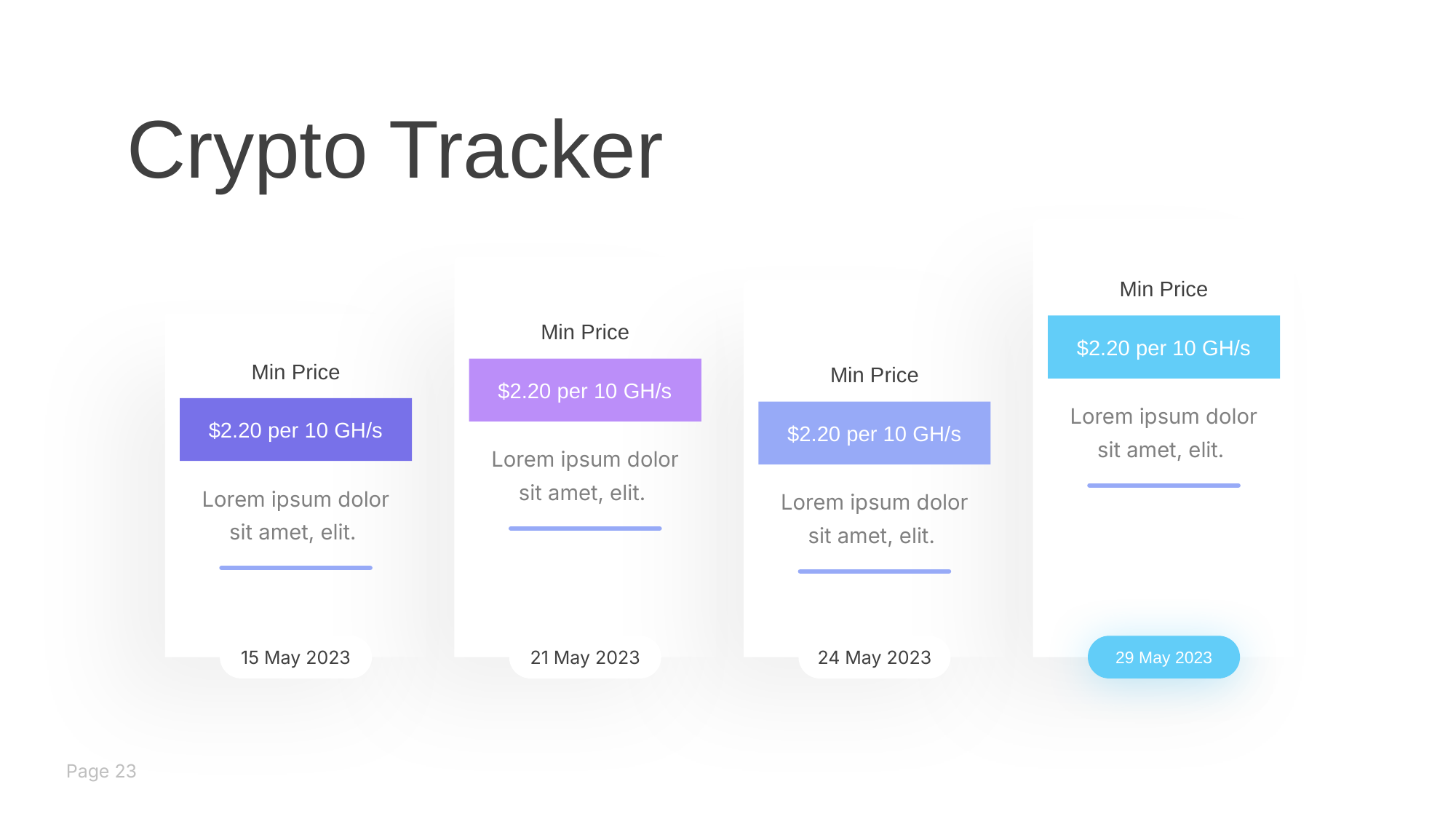

Crypto Tracker

Min Price

Min Price

$2.20 per 10 GH/s
Min Price
Min Price

$2.20 per 10 GH/s
Lorem ipsum dolor sit amet, elit.

$2.20 per 10 GH/s

$2.20 per 10 GH/s
Lorem ipsum dolor sit amet, elit.
Lorem ipsum dolor sit amet, elit.
Lorem ipsum dolor sit amet, elit.
15 May 2023
21 May 2023
24 May 2023
29 May 2023